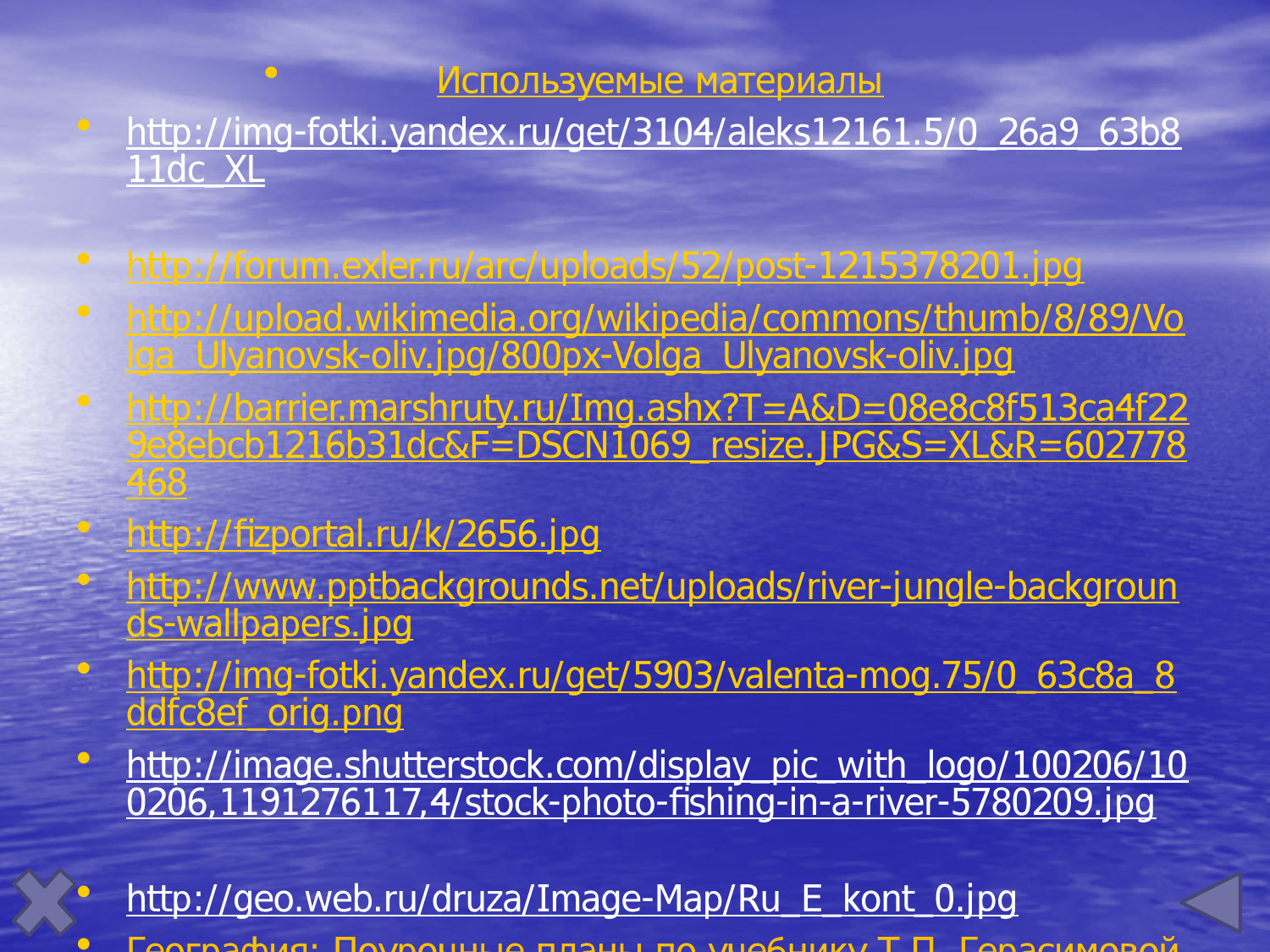

Используемые материалы
http://img-fotki.yandex.ru/get/3104/aleks12161.5/0_26a9_63b811dc_XL
http://forum.exler.ru/arc/uploads/52/post-1215378201.jpg
http://upload.wikimedia.org/wikipedia/commons/thumb/8/89/Volga_Ulyanovsk-oliv.jpg/800px-Volga_Ulyanovsk-oliv.jpg
http://barrier.marshruty.ru/Img.ashx?T=A&D=08e8c8f513ca4f229e8ebcb1216b31dc&F=DSCN1069_resize.JPG&S=XL&R=602778468
http://fizportal.ru/k/2656.jpg
http://www.pptbackgrounds.net/uploads/river-jungle-backgrounds-wallpapers.jpg
http://img-fotki.yandex.ru/get/5903/valenta-mog.75/0_63c8a_8ddfc8ef_orig.png
http://image.shutterstock.com/display_pic_with_logo/100206/100206,1191276117,4/stock-photo-fishing-in-a-river-5780209.jpg
http://geo.web.ru/druza/Image-Map/Ru_E_kont_0.jpg
География: Поурочные планы по учебнику Т.П. Герасимовой и др. «Географи. 6 класс. Начальный курс»/Сост. Воробцова Т.Н. – Волгоград: Учитель – АСТ, 2004. – 128с.